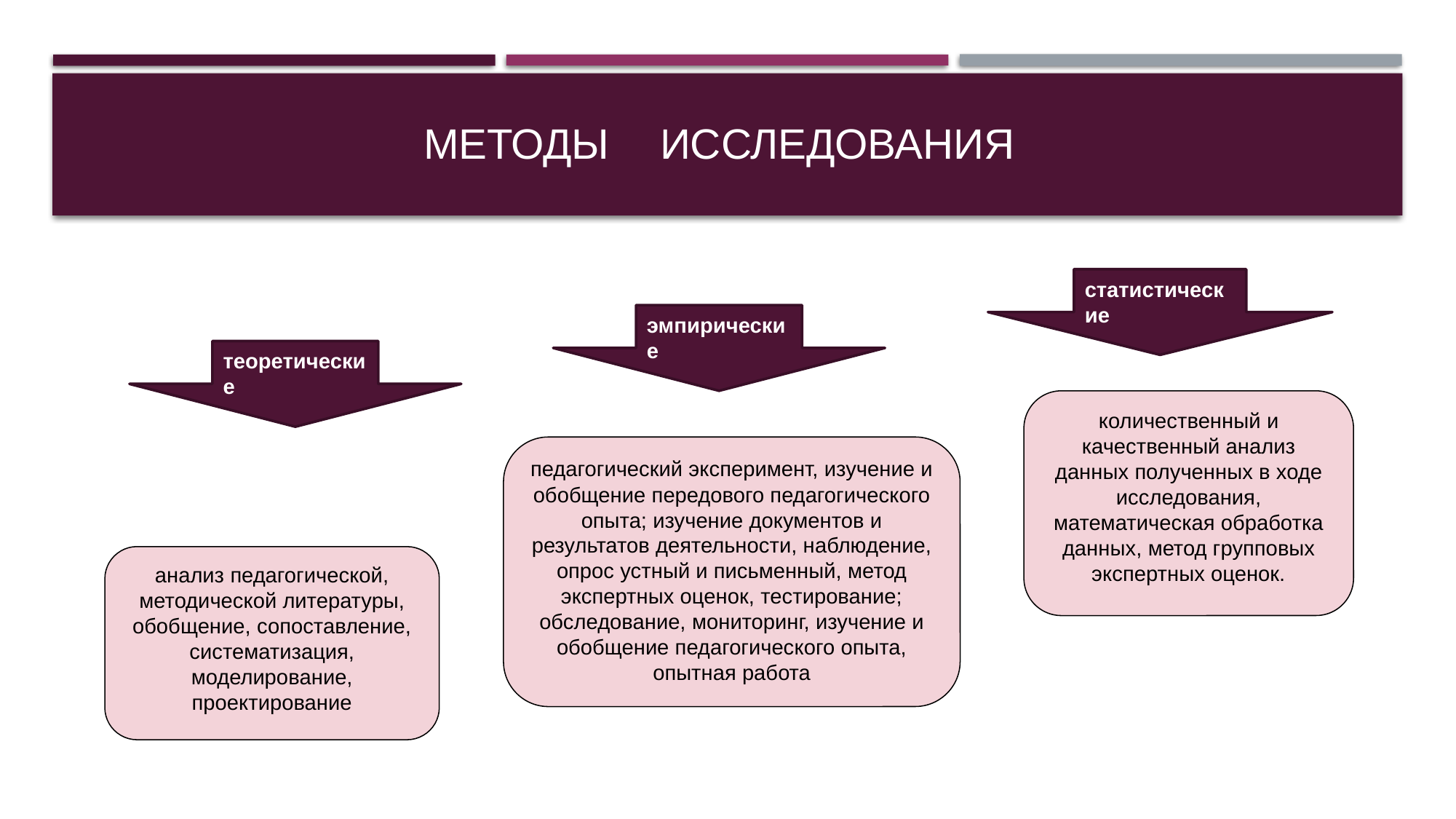

# Методы    исследования
статистические

эмпирические
теоретические
количественный и качественный анализ данных полученных в ходе исследования, математическая обработка данных, метод групповых экспертных оценок.

педагогический эксперимент, изучение и обобщение передового педагогического опыта; изучение документов и результатов деятельности, наблюдение, опрос устный и письменный, метод экспертных оценок, тестирование; обследование, мониторинг, изучение и обобщение педагогического опыта, опытная работа

анализ педагогической, методической литературы, обобщение, сопоставление, систематизация, моделирование, проектирование